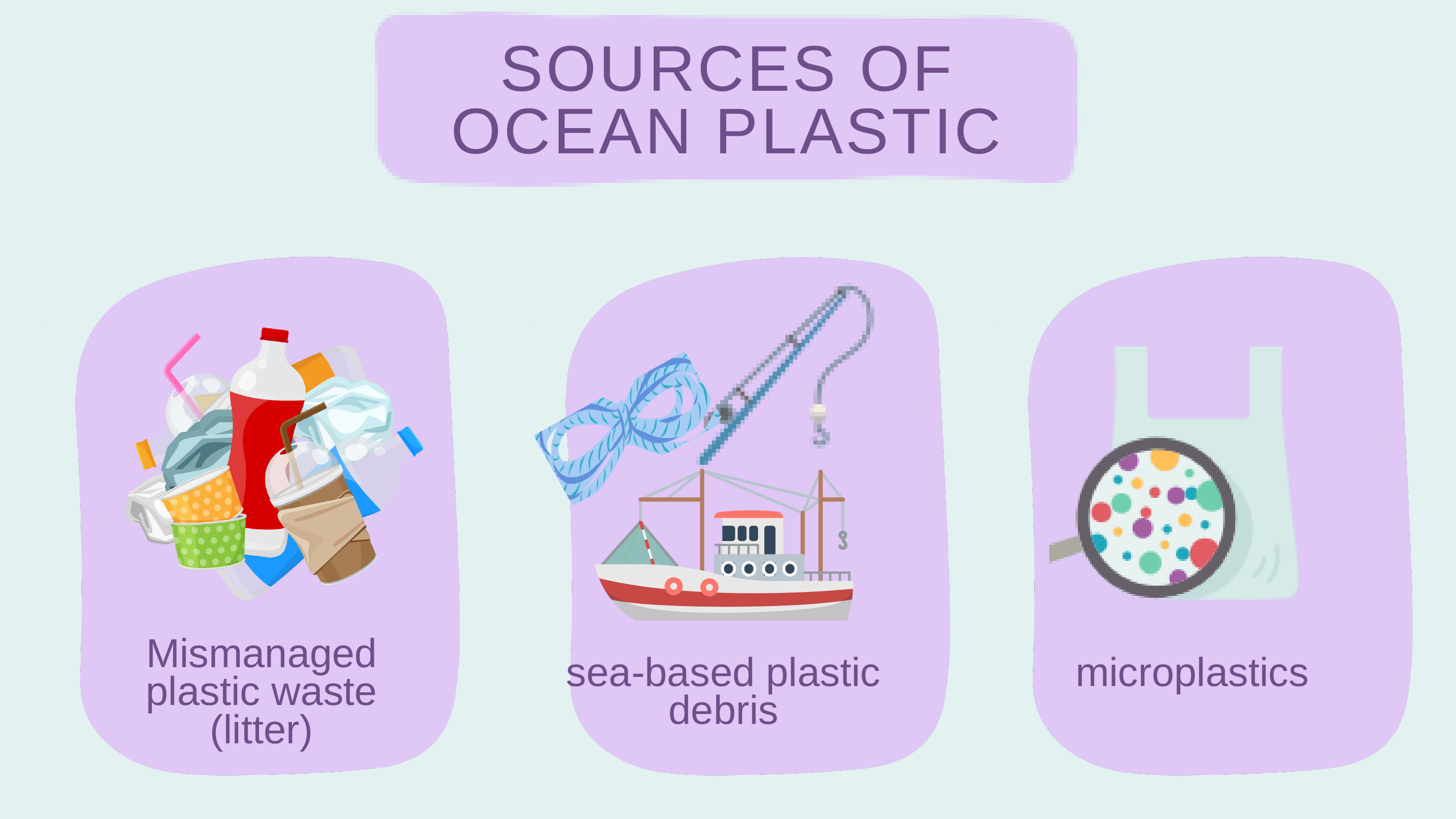

SOURCES OF OCEAN PLASTIC

Mismanaged plastic waste (litter)
sea-based plastic debris
microplastics